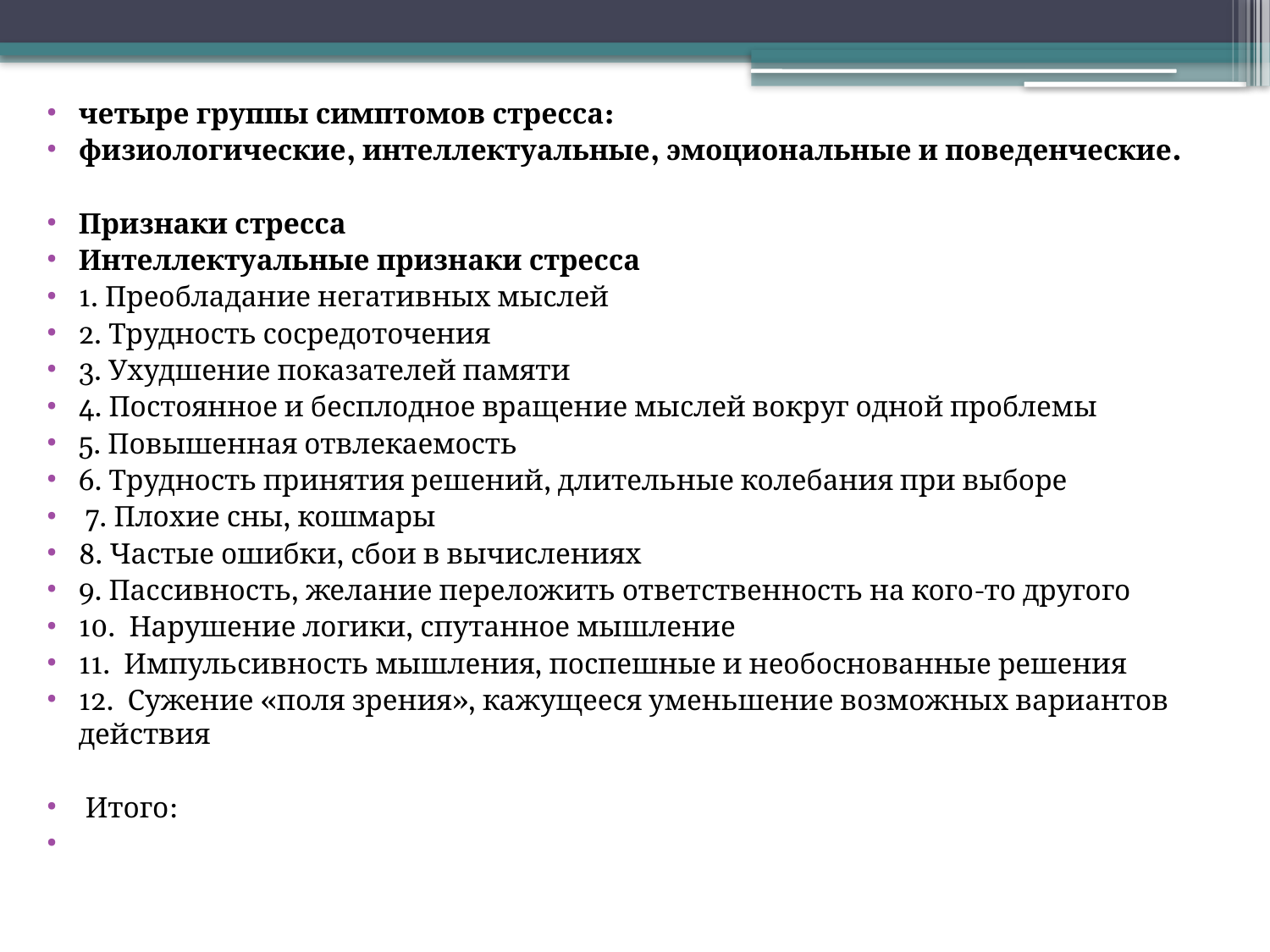

четыре группы симптомов стресса:
физиологические, интеллектуальные, эмоциональные и поведенческие.

Признаки стресса
Интеллектуальные признаки стресса
1. Преобладание негативных мыслей
2. Трудность сосредоточения
3. Ухудшение показателей памяти
4. Постоянное и бесплодное вращение мыслей вокруг одной проблемы
5. Повышенная отвлекаемость
6. Трудность принятия решений, длительные колебания при выборе
 7. Плохие сны, кошмары
8. Частые ошибки, сбои в вычислениях
9. Пассивность, желание переложить ответственность на кого-то другого
10.  Нарушение логики, спутанное мышление
11.  Импульсивность мышления, поспешные и необоснованные решения
12.  Сужение «поля зрения», кажущееся уменьшение возможных вариантов действия

 Итого: